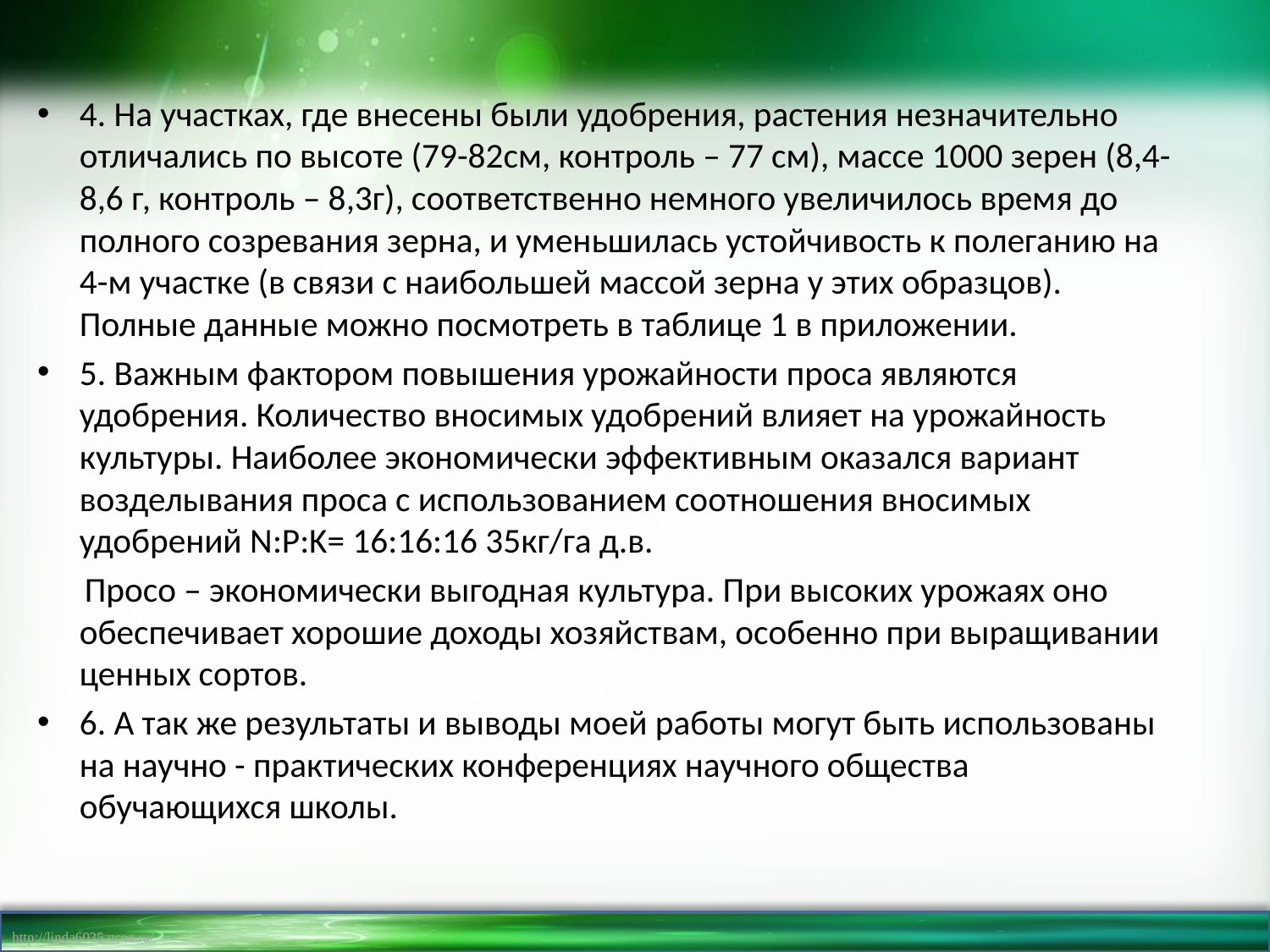

4. На участках, где внесены были удобрения, растения незначительно отличались по высоте (79-82см, контроль – 77 см), массе 1000 зерен (8,4-8,6 г, контроль – 8,3г), соответственно немного увеличилось время до полного созревания зерна, и уменьшилась устойчивость к полеганию на 4-м участке (в связи с наибольшей массой зерна у этих образцов). Полные данные можно посмотреть в таблице 1 в приложении.
5. Важным фактором повышения урожайности проса являются удобрения. Количество вносимых удобрений влияет на урожайность культуры. Наиболее экономически эффективным оказался вариант возделывания проса с использованием соотношения вносимых удобрений N:P:K= 16:16:16 35кг/га д.в.
      Просо – экономически выгодная культура. При высоких урожаях оно обеспечивает хорошие доходы хозяйствам, особенно при выращивании ценных сортов.
6. А так же результаты и выводы моей работы могут быть использованы на научно - практических конференциях научного общества обучающихся школы.